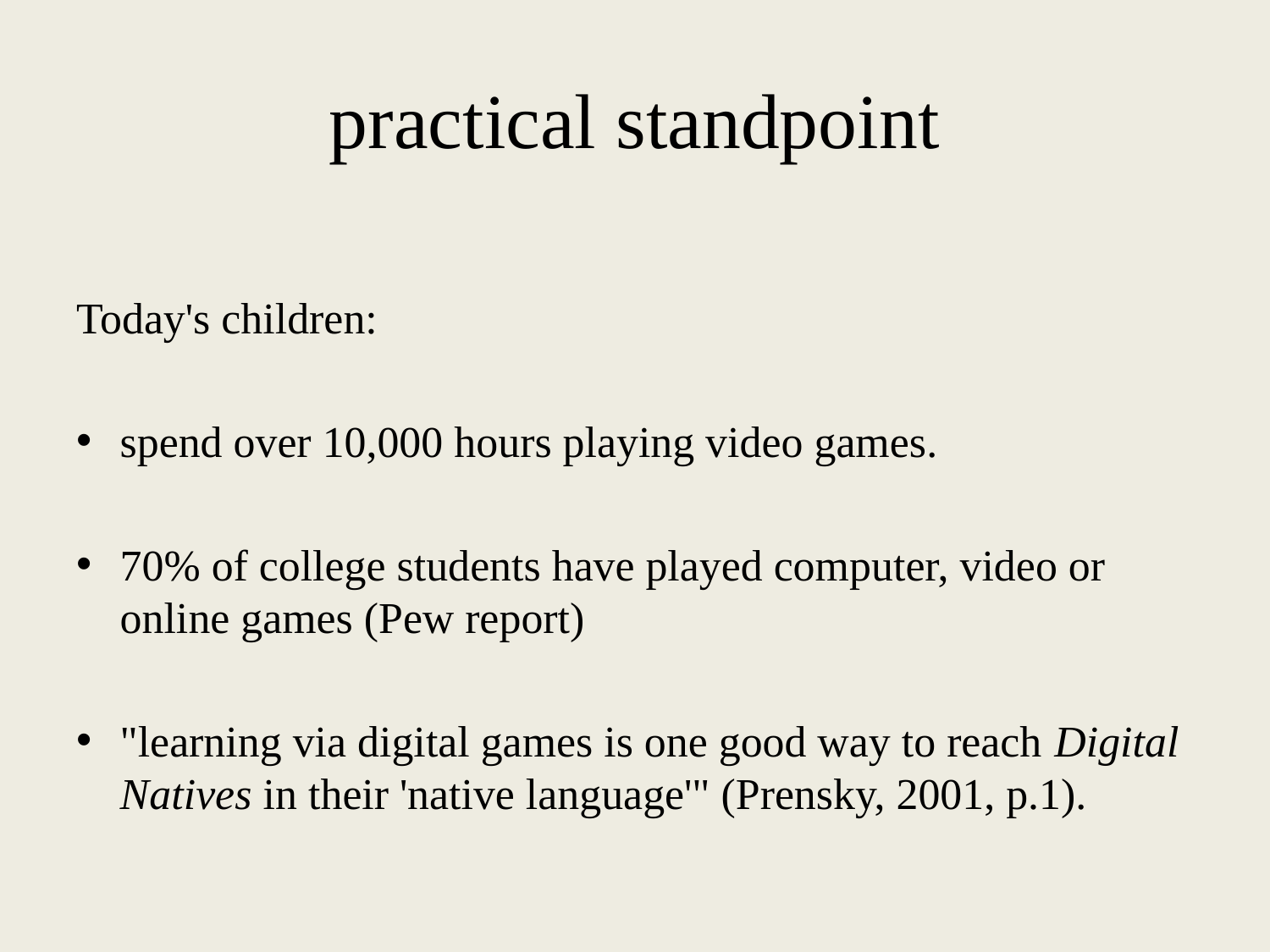

# practical standpoint

Today's children:

spend over 10,000 hours playing video games.

70% of college students have played computer, video or online games (Pew report)

"learning via digital games is one good way to reach Digital Natives in their 'native language'" (Prensky, 2001, p.1).